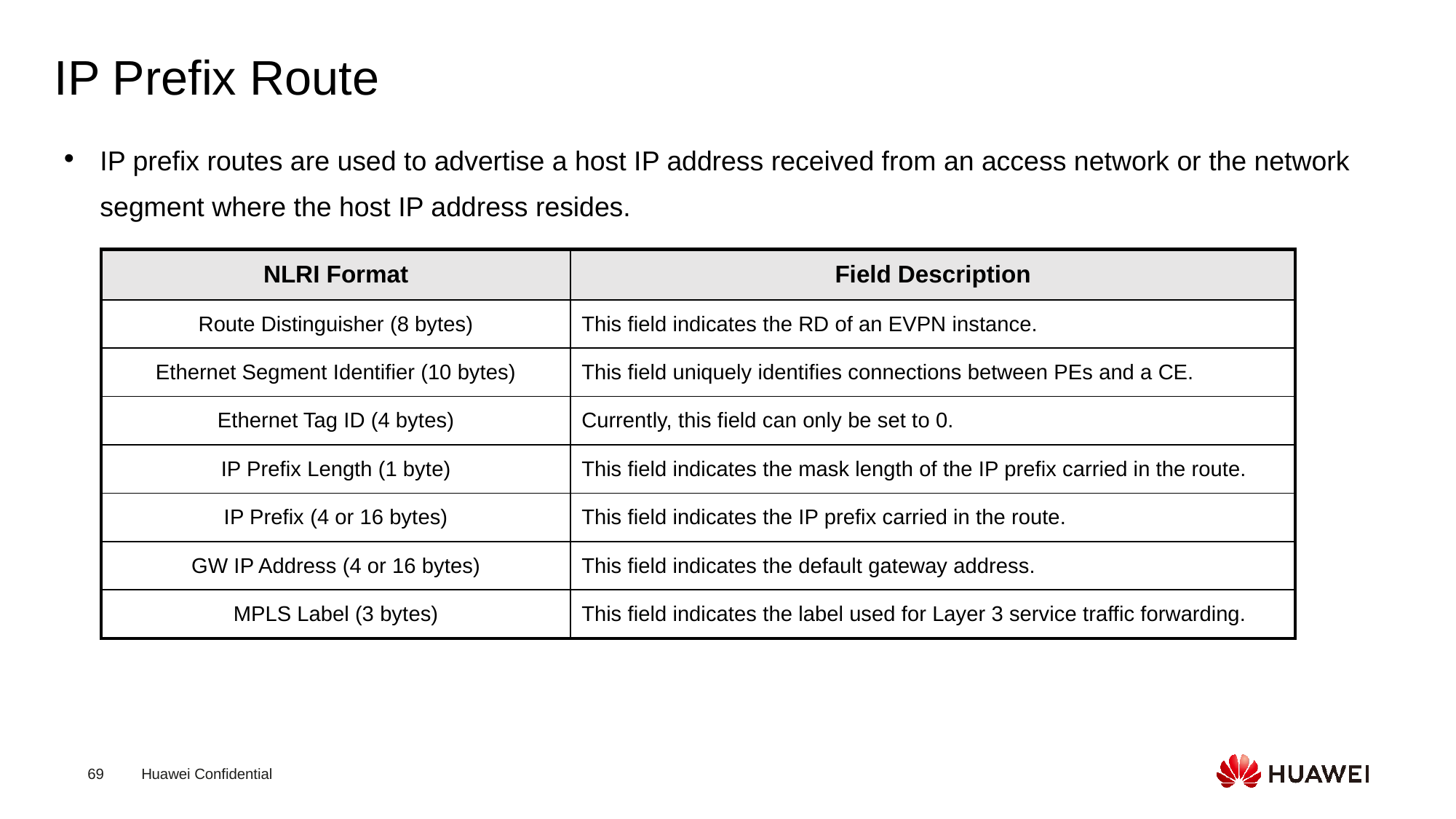

# IP Prefix Route
IP prefix routes are used to advertise a host IP address received from an access network or the network segment where the host IP address resides.
| NLRI Format | Field Description |
| --- | --- |
| Route Distinguisher (8 bytes) | This field indicates the RD of an EVPN instance. |
| Ethernet Segment Identifier (10 bytes) | This field uniquely identifies connections between PEs and a CE. |
| Ethernet Tag ID (4 bytes) | Currently, this field can only be set to 0. |
| IP Prefix Length (1 byte) | This field indicates the mask length of the IP prefix carried in the route. |
| IP Prefix (4 or 16 bytes) | This field indicates the IP prefix carried in the route. |
| GW IP Address (4 or 16 bytes) | This field indicates the default gateway address. |
| MPLS Label (3 bytes) | This field indicates the label used for Layer 3 service traffic forwarding. |